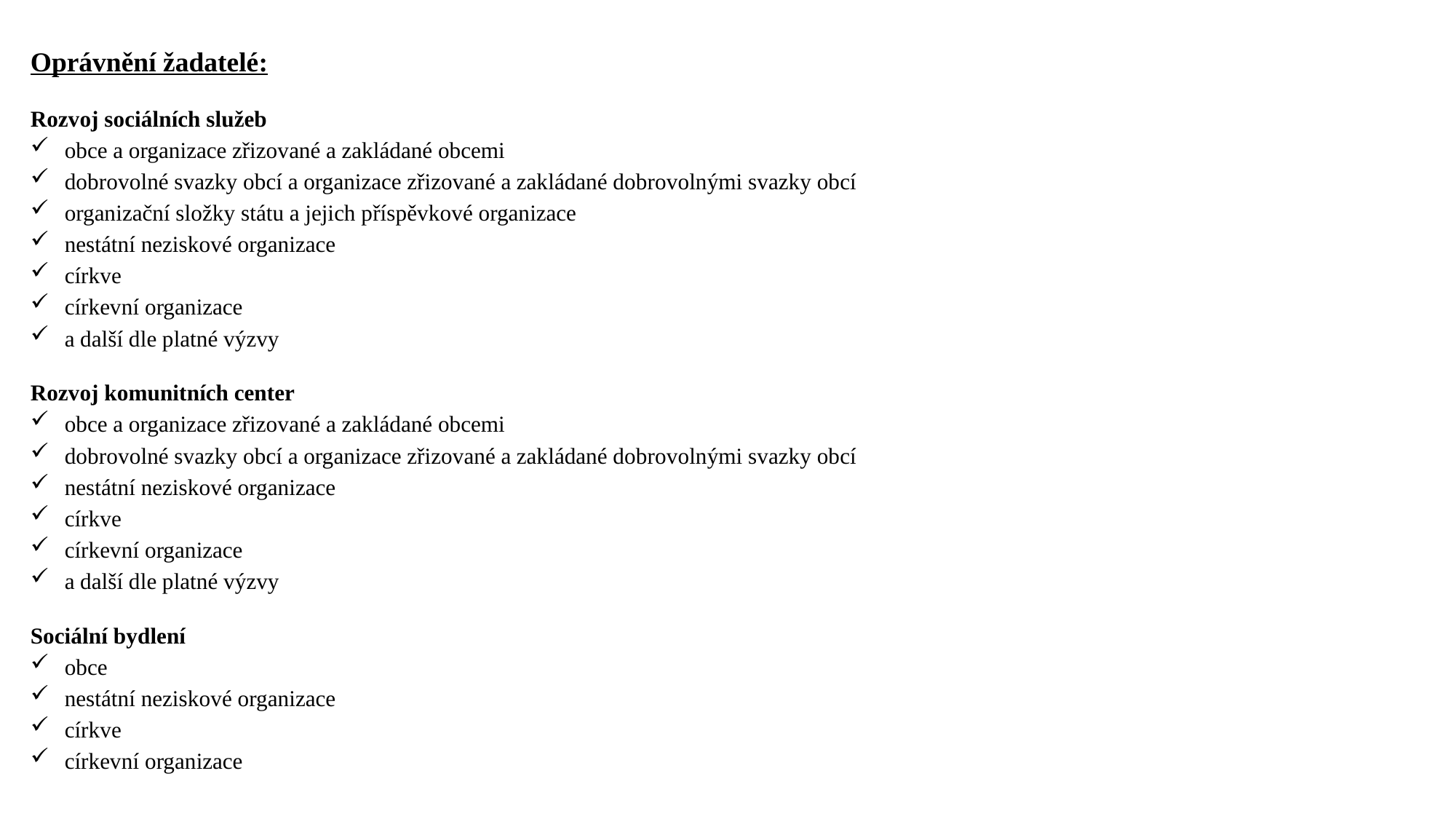

Oprávnění žadatelé:

Rozvoj sociálních služeb
obce a organizace zřizované a zakládané obcemi
dobrovolné svazky obcí a organizace zřizované a zakládané dobrovolnými svazky obcí
organizační složky státu a jejich příspěvkové organizace
nestátní neziskové organizace
církve
církevní organizace
a další dle platné výzvy

Rozvoj komunitních center
obce a organizace zřizované a zakládané obcemi
dobrovolné svazky obcí a organizace zřizované a zakládané dobrovolnými svazky obcí
nestátní neziskové organizace
církve
církevní organizace
a další dle platné výzvy

Sociální bydlení
obce
nestátní neziskové organizace
církve
církevní organizace